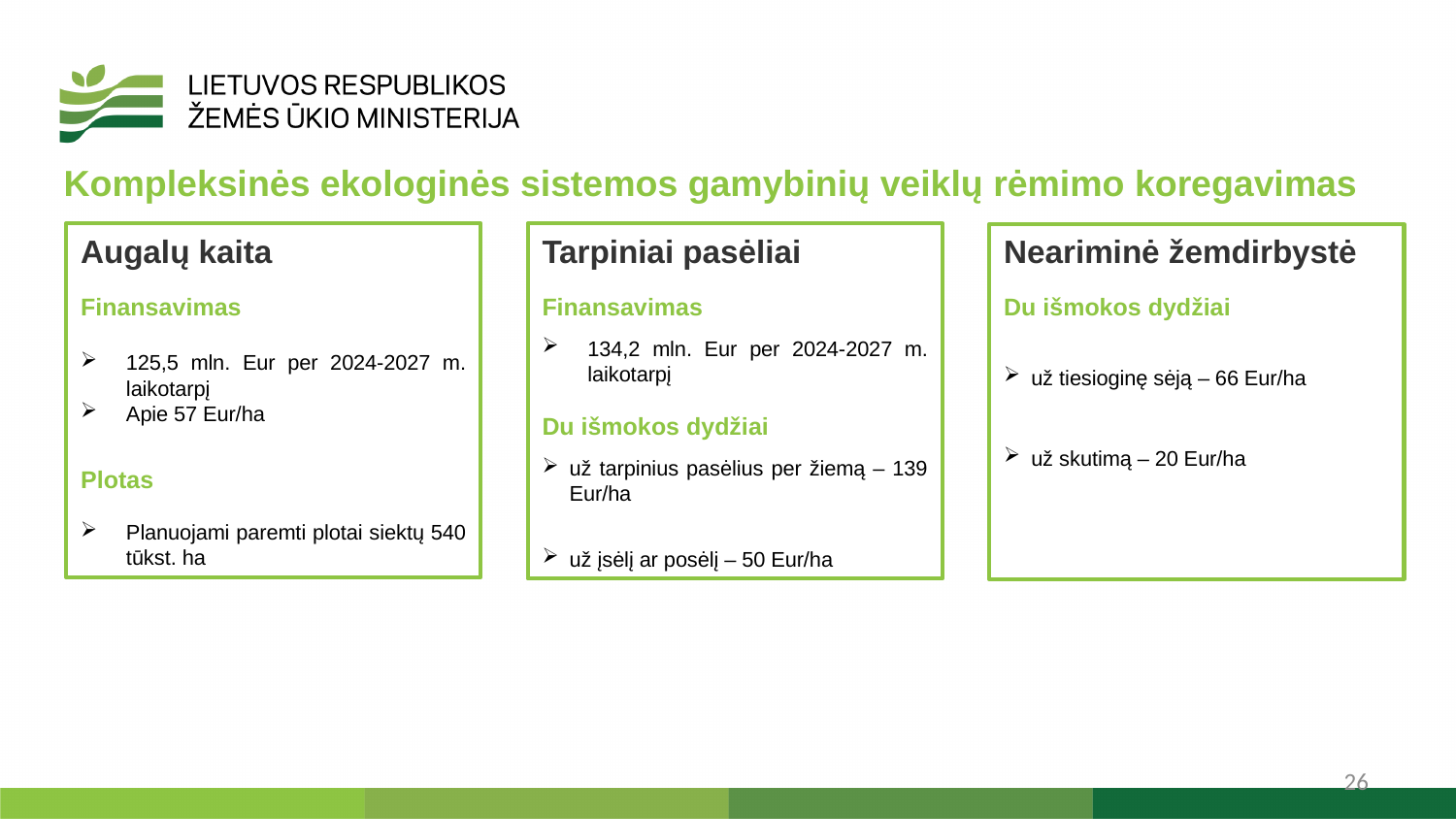

Kompleksinės ekologinės sistemos gamybinių veiklų rėmimo koregavimas
Augalų kaita

Finansavimas

125,5 mln. Eur per 2024-2027 m. laikotarpį
Apie 57 Eur/ha

Plotas

Planuojami paremti plotai siektų 540 tūkst. ha
Tarpiniai pasėliai

Finansavimas

134,2 mln. Eur per 2024-2027 m. laikotarpį

Du išmokos dydžiai

už tarpinius pasėlius per žiemą – 139 Eur/ha

už įsėlį ar posėlį – 50 Eur/ha
Neariminė žemdirbystė

Du išmokos dydžiai

už tiesioginę sėją – 66 Eur/ha

už skutimą – 20 Eur/ha

26